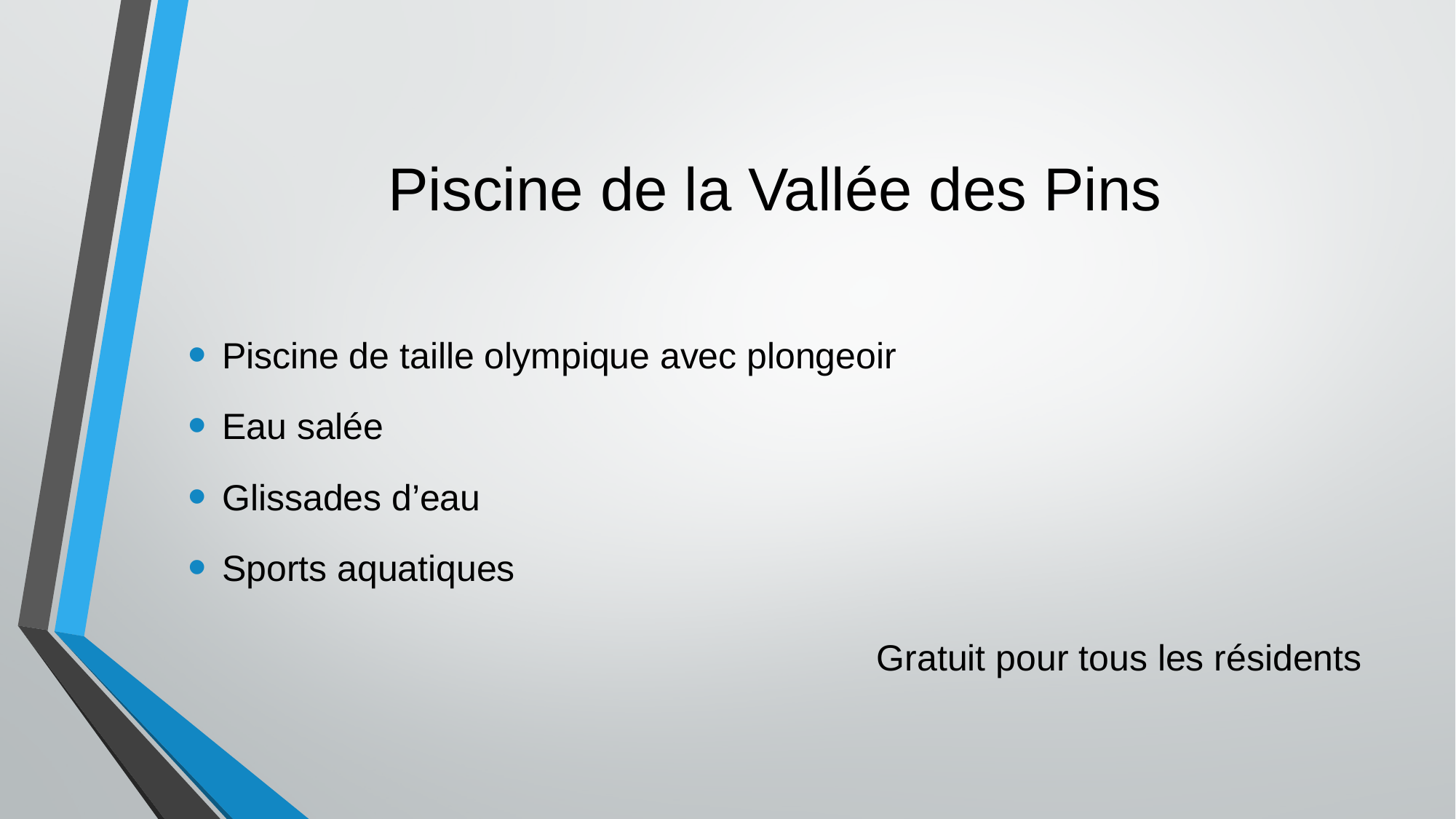

# Piscine de la Vallée des Pins
Piscine de taille olympique avec plongeoir
Eau salée
Glissades d’eau
Sports aquatiques
Gratuit pour tous les résidents